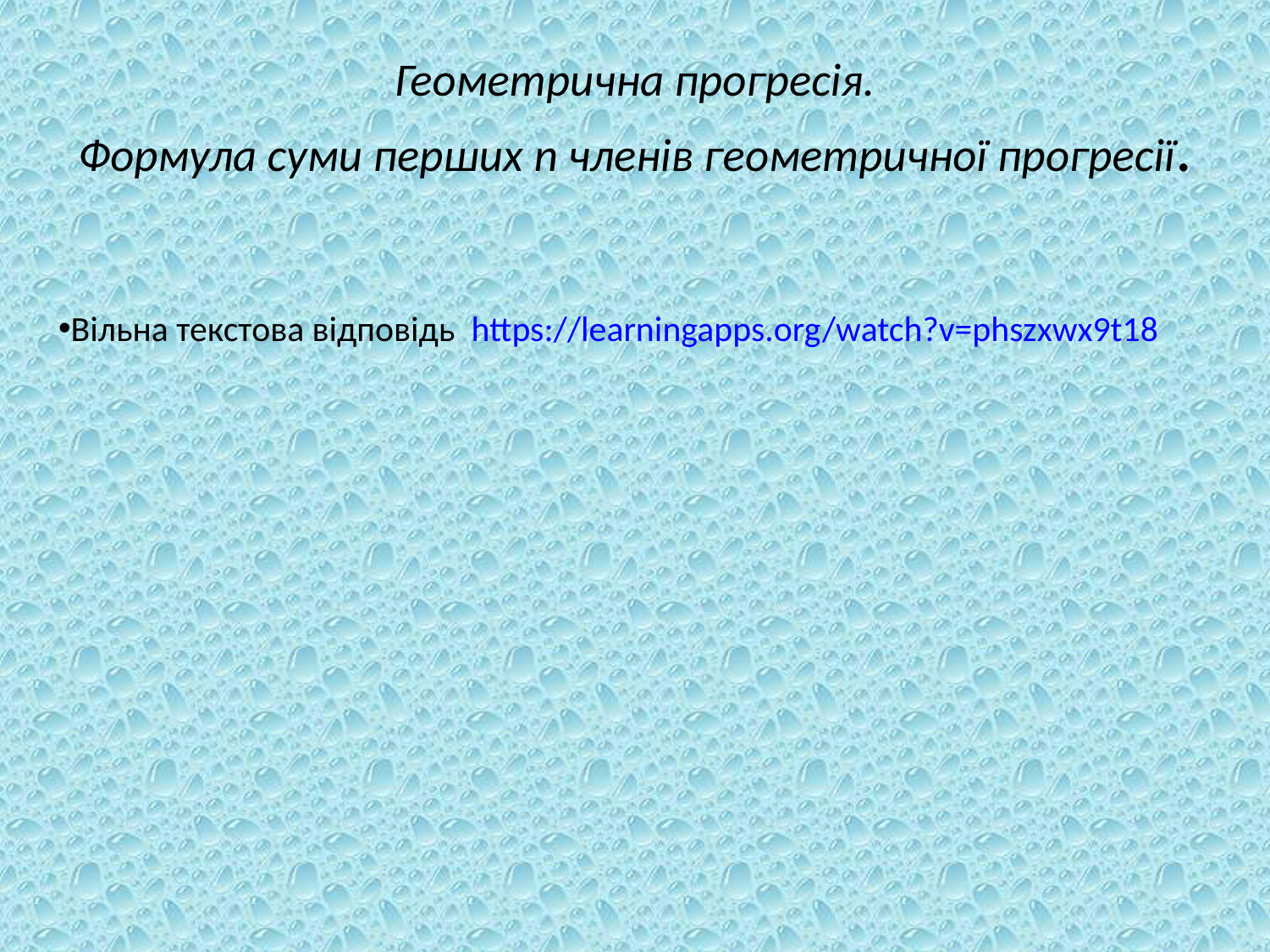

# Геометрична прогресія. Формула суми перших n членів геометричної прогресії.
Вільна текстова відповідь  https://learningapps.org/watch?v=phszxwx9t18